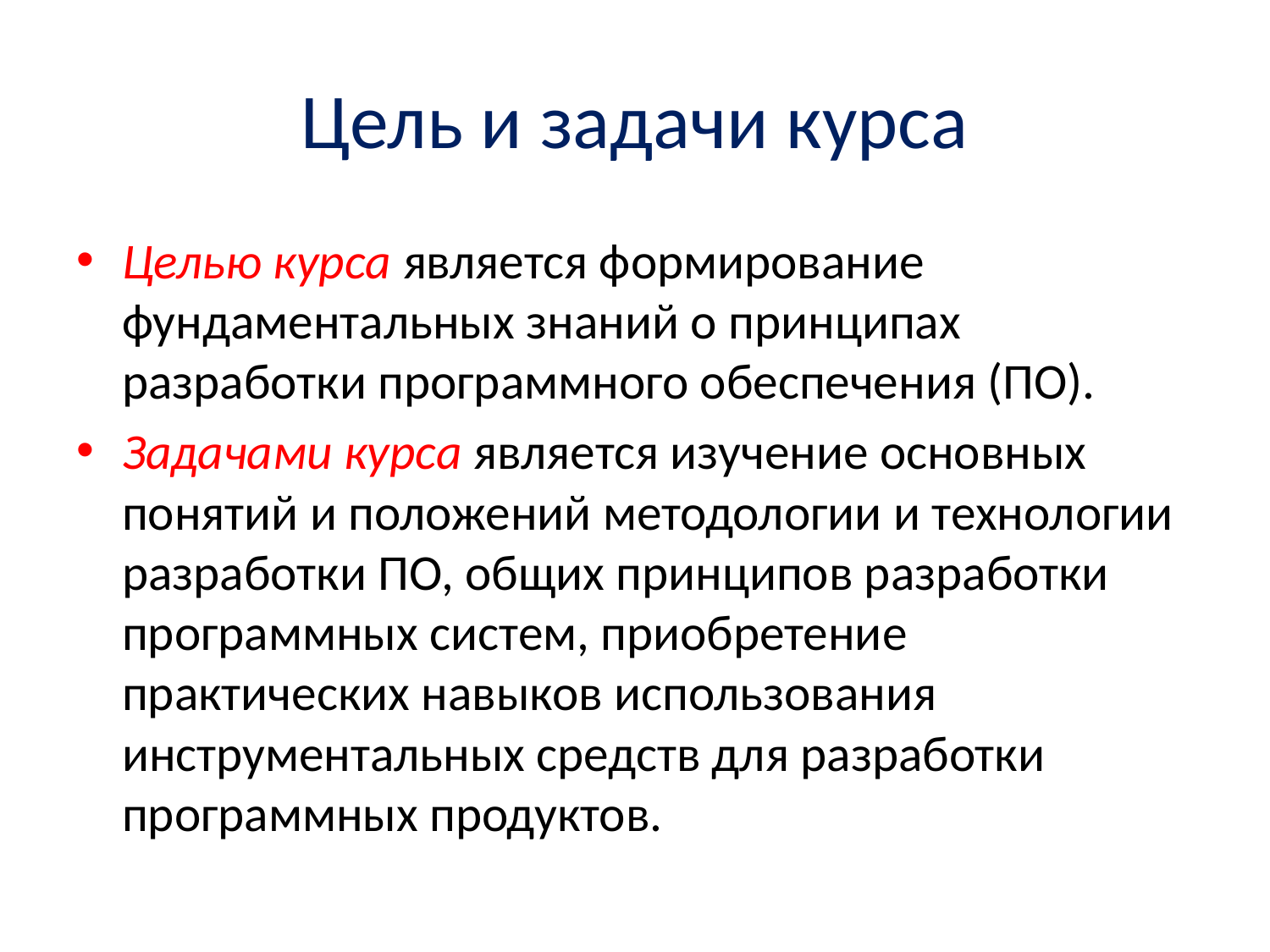

# Цель и задачи курса
Целью курса является формирование фундаментальных знаний о принципах разработки программного обеспечения (ПО).
Задачами курса является изучение основных понятий и положений методологии и технологии разработки ПО, общих принципов разработки программных систем, приобретение практических навыков использования инструментальных средств для разработки программных продуктов.